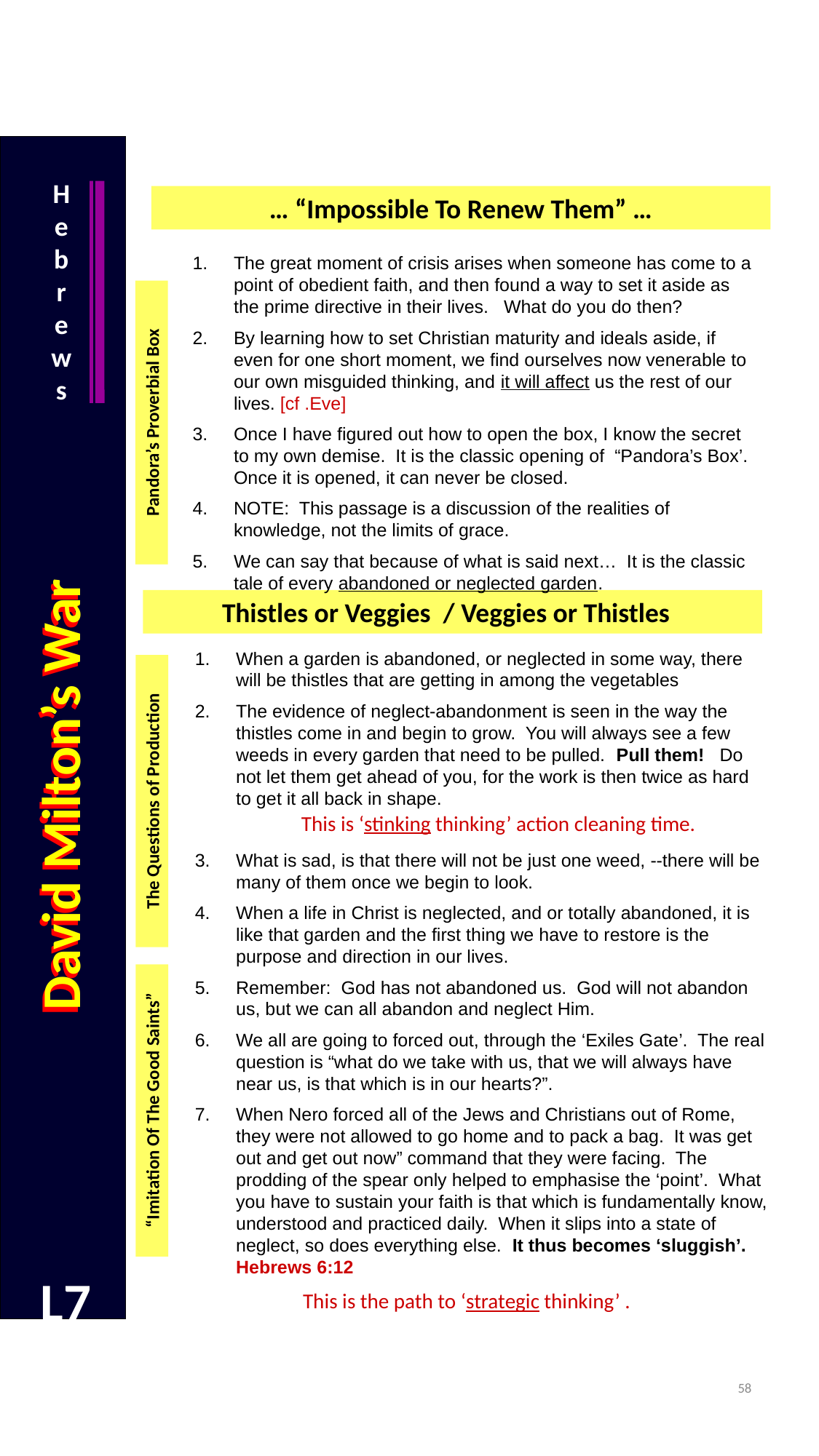

Hebrews

… “Impossible To Renew Them” …
The great moment of crisis arises when someone has come to a point of obedient faith, and then found a way to set it aside as the prime directive in their lives.   What do you do then?
By learning how to set Christian maturity and ideals aside, if even for one short moment, we find ourselves now venerable to our own misguided thinking, and it will affect us the rest of our lives. [cf .Eve]
Once I have figured out how to open the box, I know the secret to my own demise.  It is the classic opening of  “Pandora’s Box’.  Once it is opened, it can never be closed.
NOTE:  This passage is a discussion of the realities of knowledge, not the limits of grace.
We can say that because of what is said next…  It is the classic tale of every abandoned or neglected garden.
Pandora’s Proverbial Box
Thistles or Veggies  / Veggies or Thistles
When a garden is abandoned, or neglected in some way, there will be thistles that are getting in among the vegetables
The evidence of neglect-abandonment is seen in the way the thistles come in and begin to grow.  You will always see a few weeds in every garden that need to be pulled.  Pull them!   Do not let them get ahead of you, for the work is then twice as hard to get it all back in shape.

What is sad, is that there will not be just one weed, --there will be many of them once we begin to look.
When a life in Christ is neglected, and or totally abandoned, it is like that garden and the first thing we have to restore is the purpose and direction in our lives.
Remember:  God has not abandoned us.  God will not abandon us, but we can all abandon and neglect Him.
We all are going to forced out, through the ‘Exiles Gate’.  The real question is “what do we take with us, that we will always have near us, is that which is in our hearts?”.
When Nero forced all of the Jews and Christians out of Rome, they were not allowed to go home and to pack a bag.  It was get out and get out now” command that they were facing.  The prodding of the spear only helped to emphasise the ‘point’.  What you have to sustain your faith is that which is fundamentally know, understood and practiced daily.  When it slips into a state of neglect, so does everything else.  It thus becomes ‘sluggish’.    Hebrews 6:12

David Milton’s War
David Milton’s War
The Questions of Production
This is ‘stinking thinking’ action cleaning time.
“Imitation Of The Good Saints”
L7
This is the path to ‘strategic thinking’ .
58